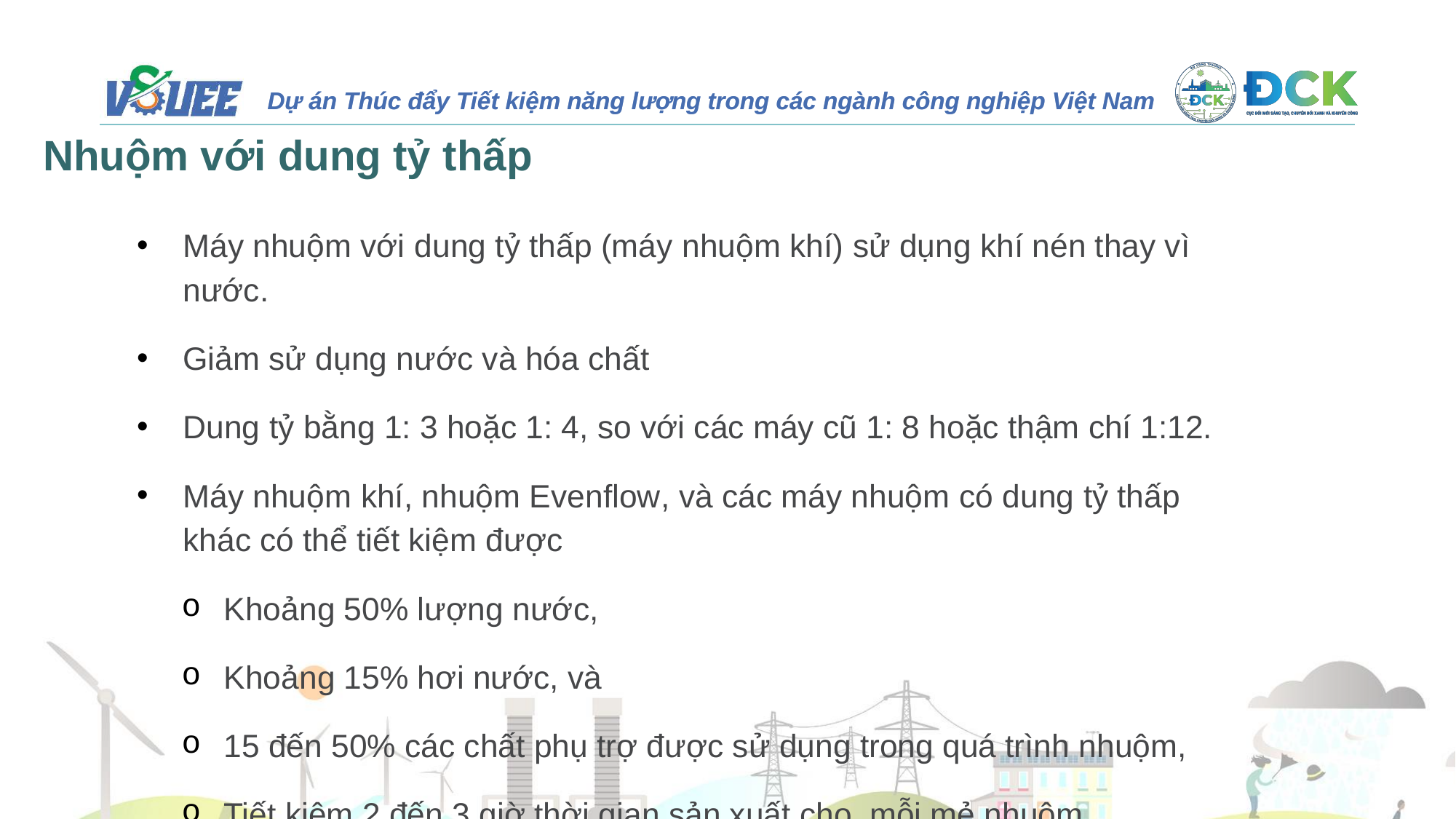

# Nhuộm với dung tỷ thấp
Máy nhuộm với dung tỷ thấp (máy nhuộm khí) sử dụng khí nén thay vì nước.
Giảm sử dụng nước và hóa chất
Dung tỷ bằng 1: 3 hoặc 1: 4, so với các máy cũ 1: 8 hoặc thậm chí 1:12.
Máy nhuộm khí, nhuộm Evenflow, và các máy nhuộm có dung tỷ thấp khác có thể tiết kiệm được
Khoảng 50% lượng nước,
Khoảng 15% hơi nước, và
15 đến 50% các chất phụ trợ được sử dụng trong quá trình nhuộm,
Tiết kiệm 2 đến 3 giờ thời gian sản xuất cho  mỗi mẻ nhuộm.